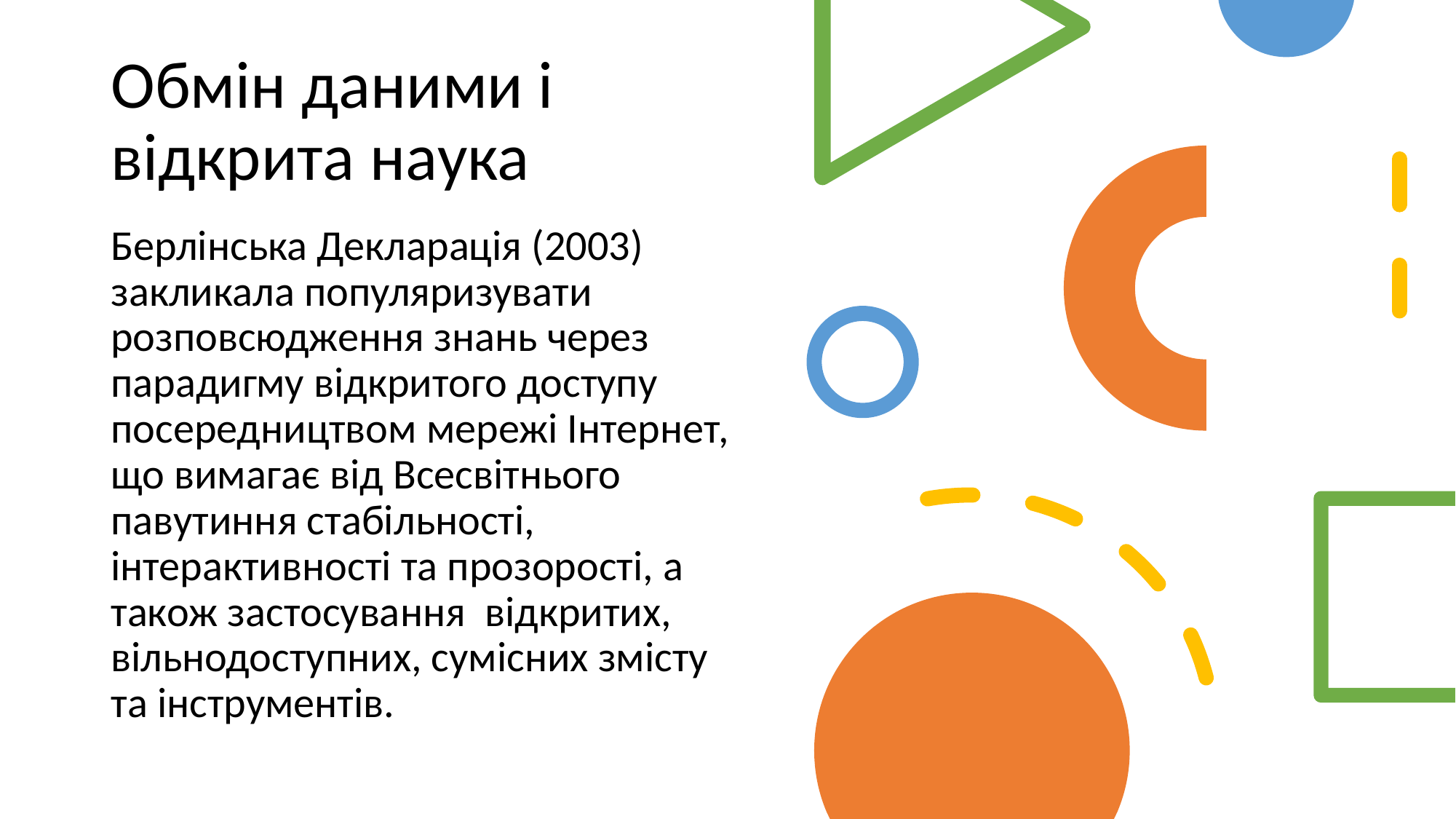

# Обмін даними і відкрита наука

Берлінська Декларація (2003) закликала популяризувати розповсюдження знань через парадигму відкритого доступу посередництвом мережі Інтернет, що вимагає від Всесвітнього павутиння стабільності, інтерактивності та прозорості, а також застосування  відкритих, вільнодоступних, сумісних змісту та інструментів.